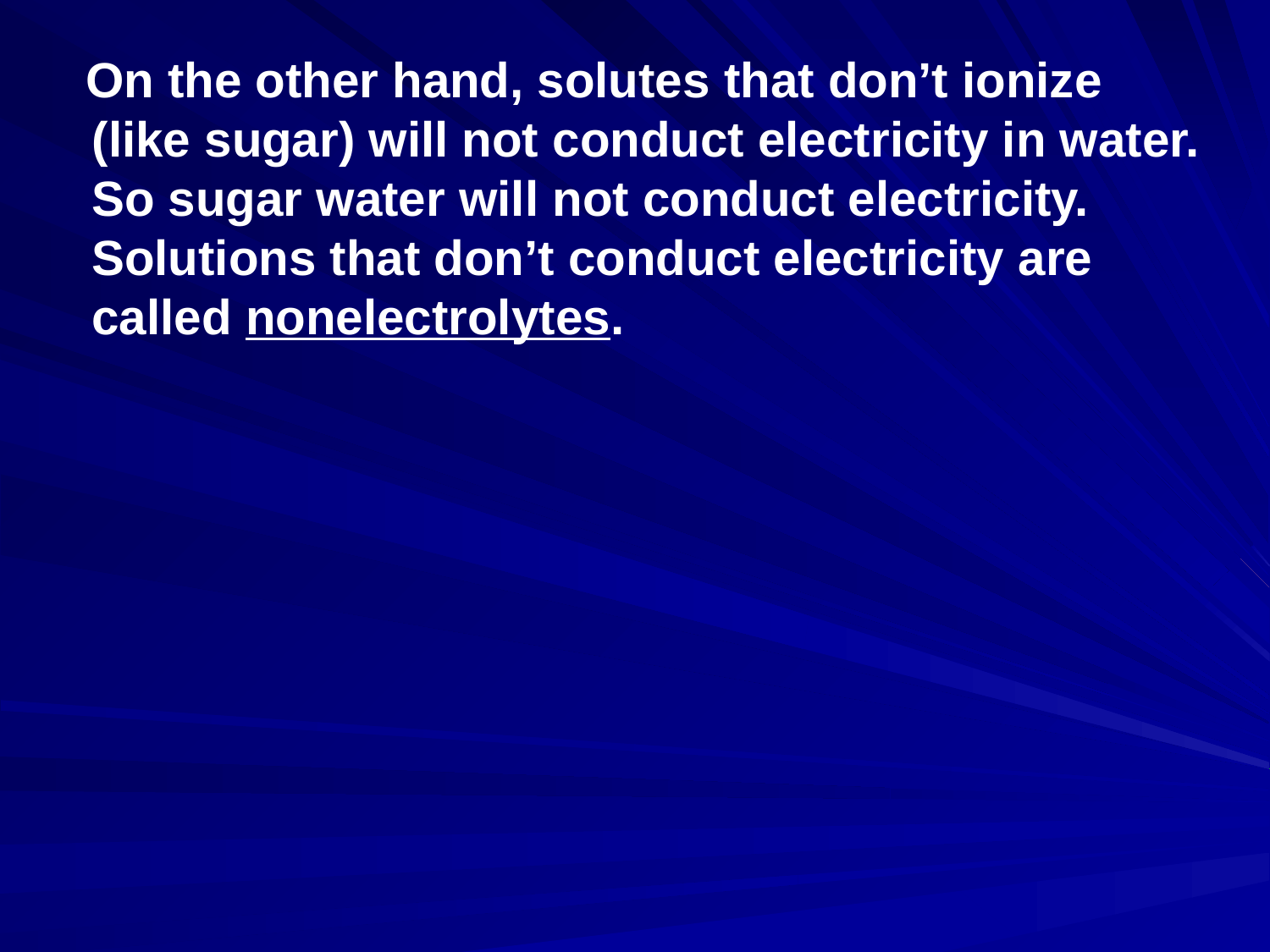

On the other hand, solutes that don’t ionize (like sugar) will not conduct electricity in water.  So sugar water will not conduct electricity. Solutions that don’t conduct electricity are called nonelectrolytes.